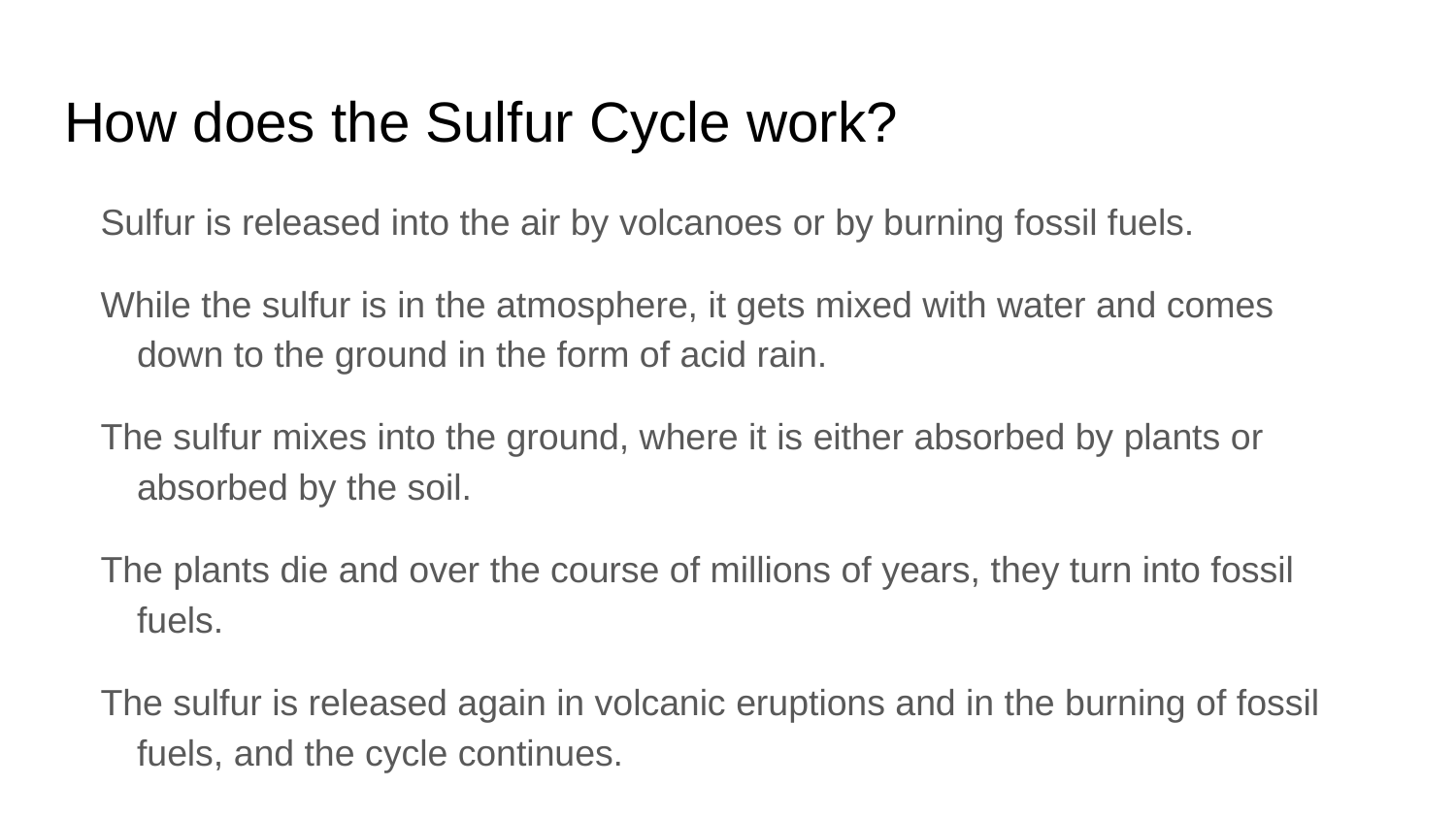

# How does the Sulfur Cycle work?
Sulfur is released into the air by volcanoes or by burning fossil fuels.
While the sulfur is in the atmosphere, it gets mixed with water and comes down to the ground in the form of acid rain.
The sulfur mixes into the ground, where it is either absorbed by plants or absorbed by the soil.
The plants die and over the course of millions of years, they turn into fossil fuels.
The sulfur is released again in volcanic eruptions and in the burning of fossil fuels, and the cycle continues.